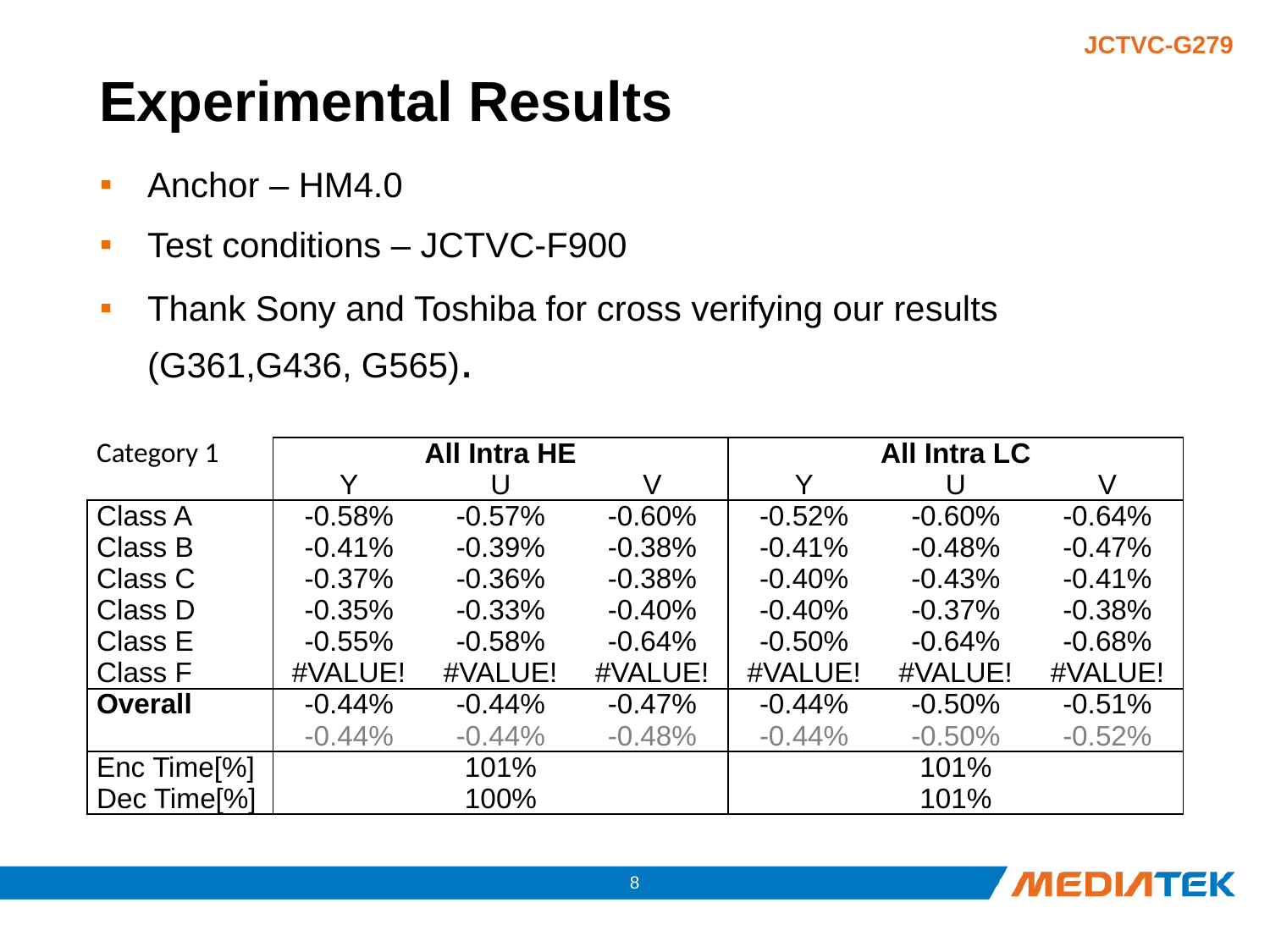

# Experimental Results
Anchor – HM4.0
Test conditions – JCTVC-F900
Thank Sony and Toshiba for cross verifying our results (G361,G436, G565).

| Category 1 | All Intra HE |  |  | All Intra LC |  |  |
| --- | --- | --- | --- | --- | --- | --- |
|  | Y | U | V | Y | U | V |
| Class A | -0.58% | -0.57% | -0.60% | -0.52% | -0.60% | -0.64% |
| Class B | -0.41% | -0.39% | -0.38% | -0.41% | -0.48% | -0.47% |
| Class C | -0.37% | -0.36% | -0.38% | -0.40% | -0.43% | -0.41% |
| Class D | -0.35% | -0.33% | -0.40% | -0.40% | -0.37% | -0.38% |
| Class E | -0.55% | -0.58% | -0.64% | -0.50% | -0.64% | -0.68% |
| Class F | #VALUE! | #VALUE! | #VALUE! | #VALUE! | #VALUE! | #VALUE! |
| Overall | -0.44% | -0.44% | -0.47% | -0.44% | -0.50% | -0.51% |
|  | -0.44% | -0.44% | -0.48% | -0.44% | -0.50% | -0.52% |
| Enc Time[%] | 101% |  |  | 101% |  |  |
| Dec Time[%] | 100% |  |  | 101% |  |  |
8